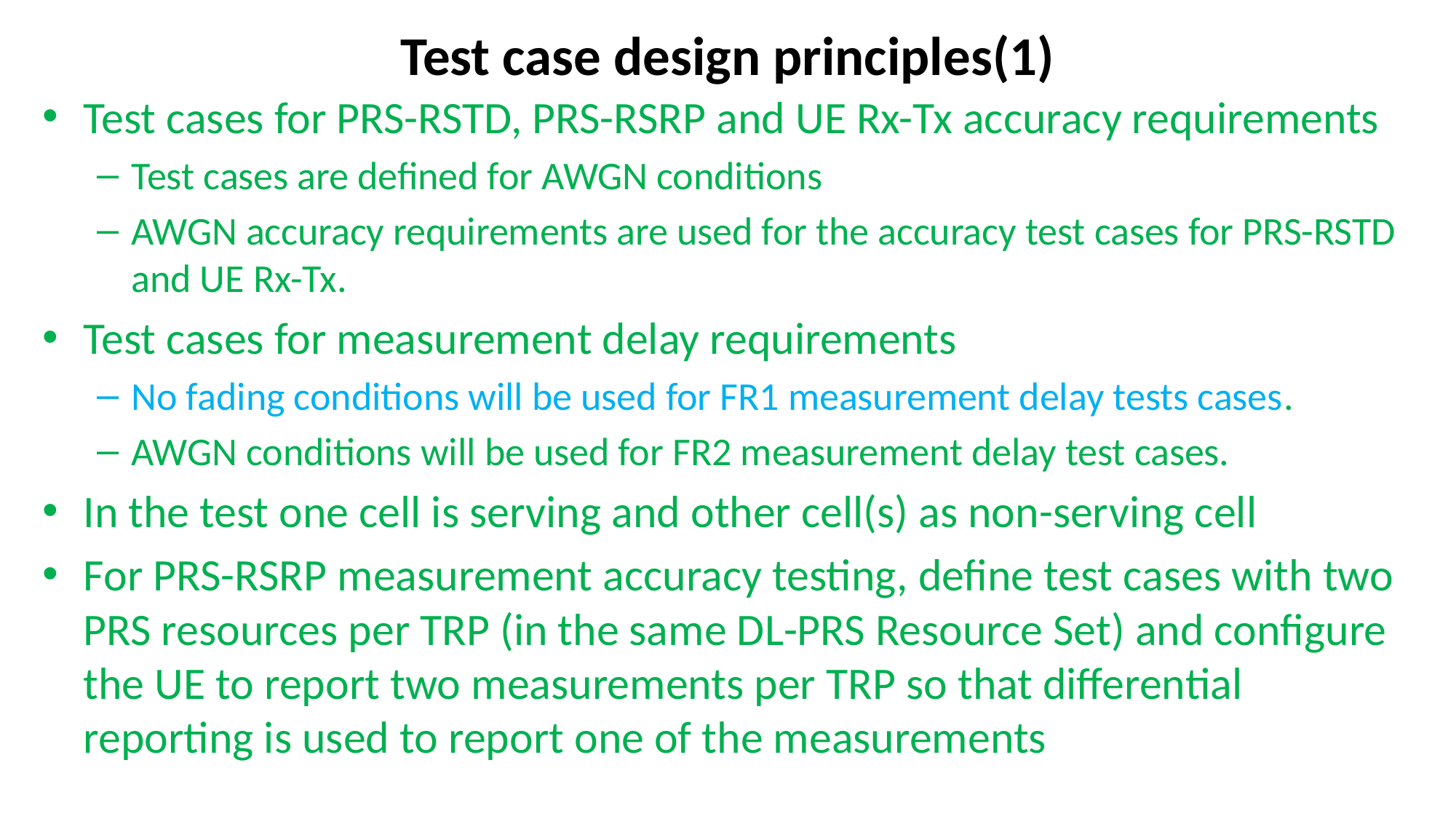

# Test case design principles(1)
Test cases for PRS-RSTD, PRS-RSRP and UE Rx-Tx accuracy requirements
Test cases are defined for AWGN conditions
AWGN accuracy requirements are used for the accuracy test cases for PRS-RSTD and UE Rx-Tx.
Test cases for measurement delay requirements
No fading conditions will be used for FR1 measurement delay tests cases.
AWGN conditions will be used for FR2 measurement delay test cases.
In the test one cell is serving and other cell(s) as non-serving cell
For PRS-RSRP measurement accuracy testing, define test cases with two PRS resources per TRP (in the same DL-PRS Resource Set) and configure the UE to report two measurements per TRP so that differential reporting is used to report one of the measurements